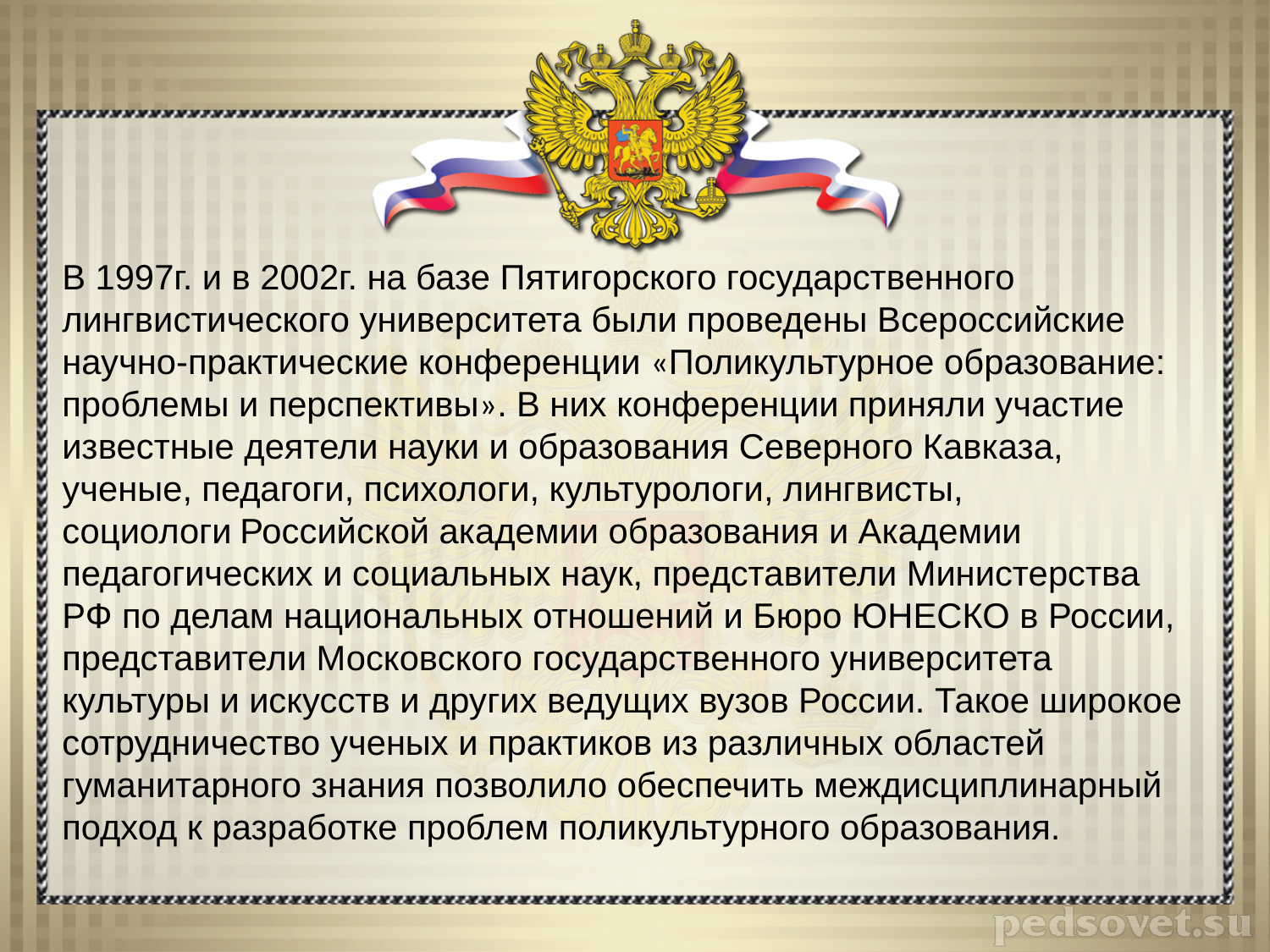

В 1997г. и в 2002г. на базе Пятигорского государственного лингвистического университета были проведены Всероссийские научно-практические конференции «Поликультурное образование: проблемы и перспективы». В них конференции приняли участие известные деятели науки и образования Северного Кавказа, ученые, педагоги, психологи, культурологи, лингвисты, социологи Российской академии образования и Академии педагогических и социальных наук, представители Министерства РФ по делам национальных отношений и Бюро ЮНЕСКО в России, представители Московского государственного университета культуры и искусств и других ведущих вузов России. Такое широкое сотрудничество ученых и практиков из различных областей гуманитарного знания позволило обеспечить междисциплинарный подход к разработке проблем поликультурного образования.